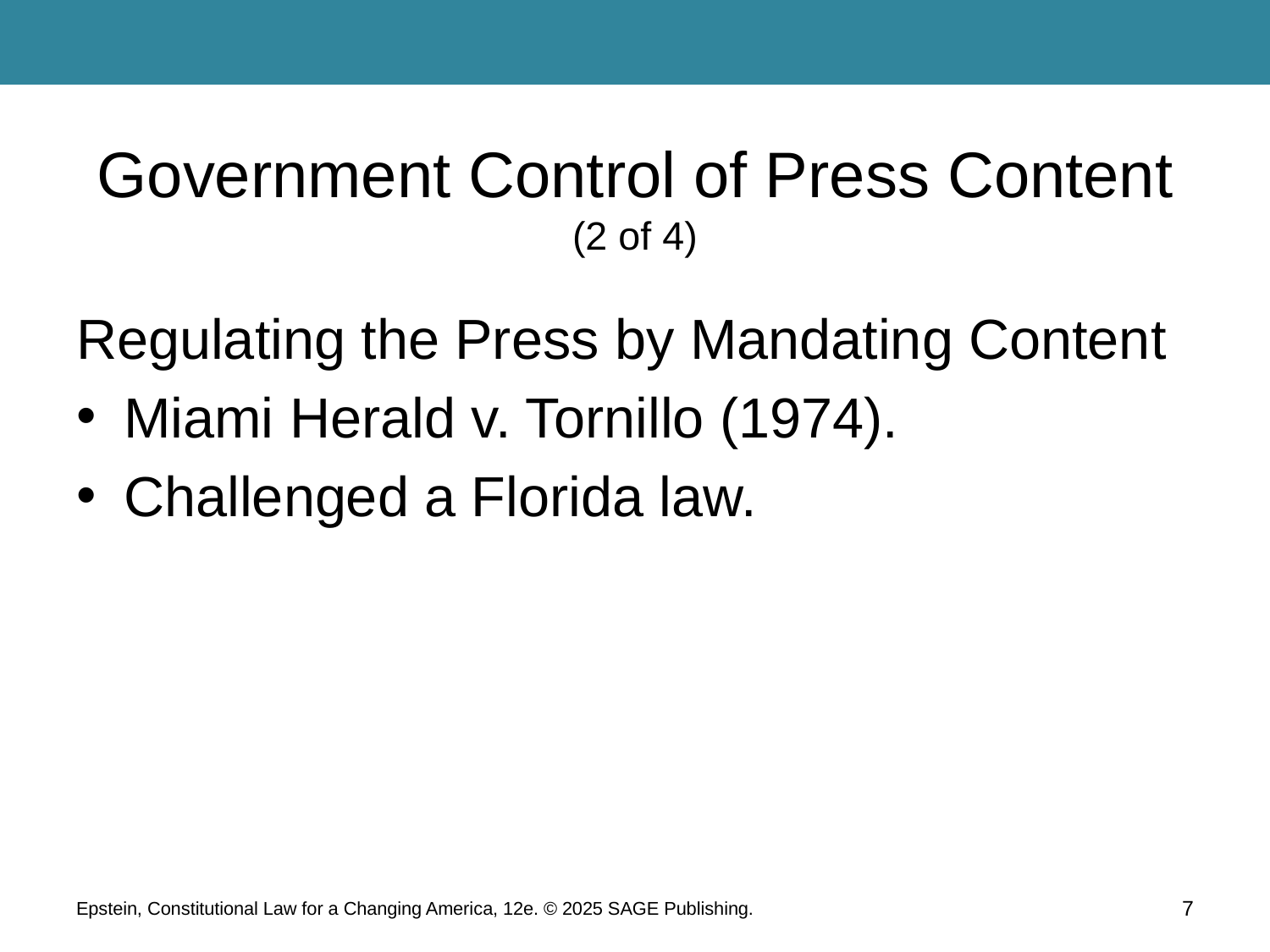

# Government Control of Press Content (2 of 4)
Regulating the Press by Mandating Content
Miami Herald v. Tornillo (1974).
Challenged a Florida law.
Epstein, Constitutional Law for a Changing America, 12e. © 2025 SAGE Publishing.
7